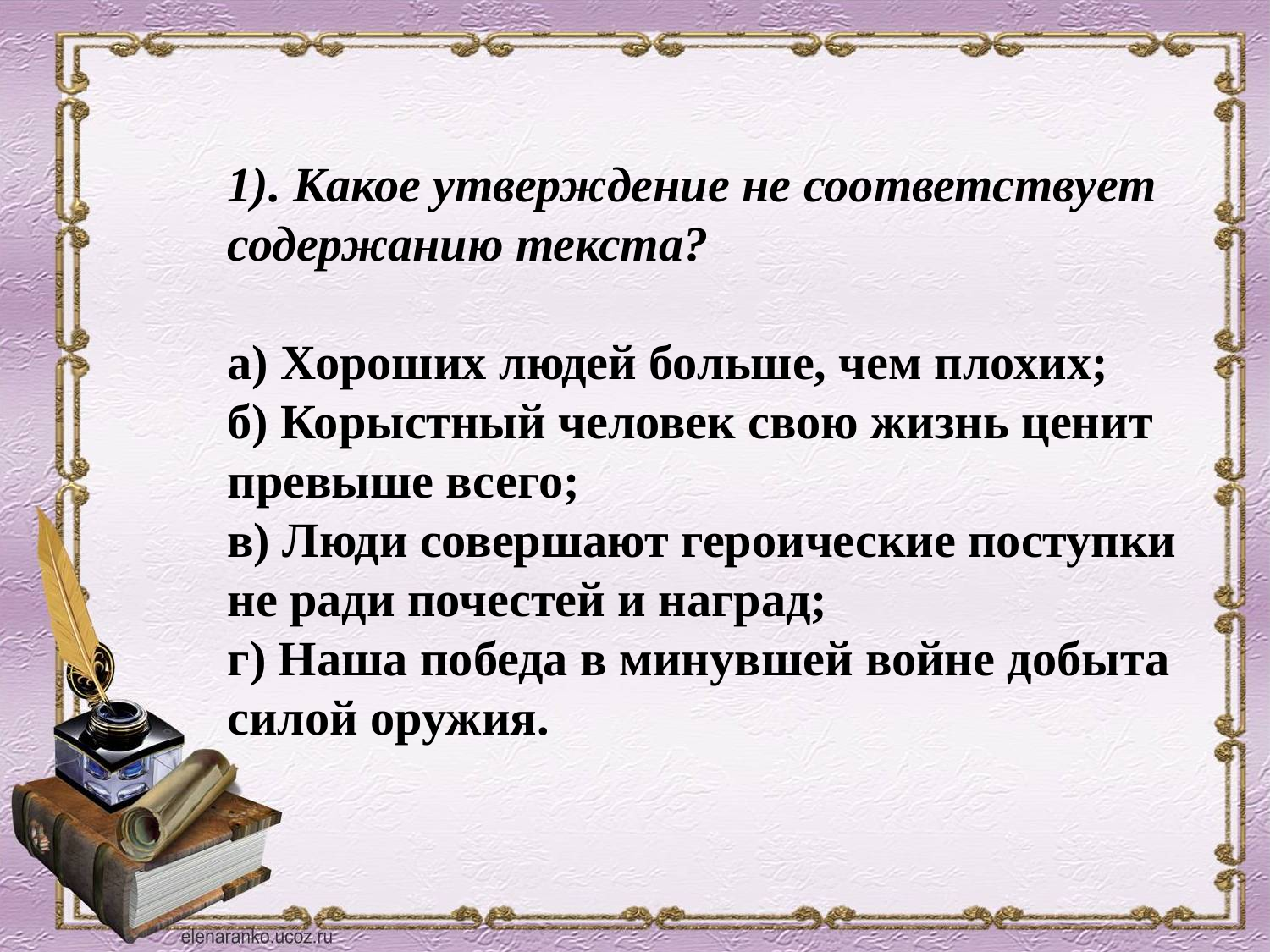

#
1). Какое утверждение не соответствует содержанию текста?

а) Хороших людей больше, чем плохих;
б) Корыстный человек свою жизнь ценит превыше всего;
в) Люди совершают героические поступки не ради почестей и наград;
г) Наша победа в минувшей войне добыта силой оружия.